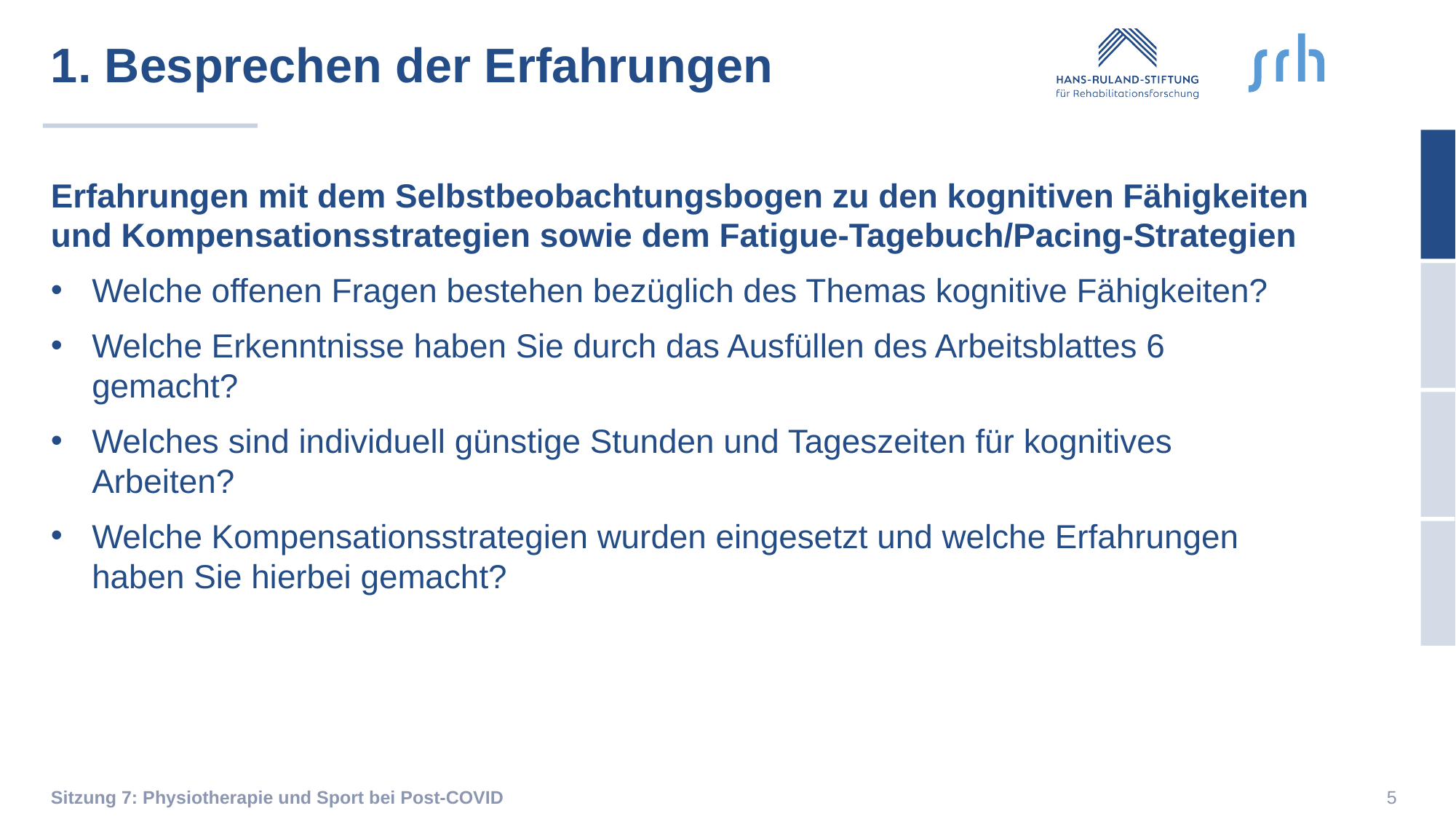

# 1. Besprechen der Erfahrungen
Erfahrungen mit dem Selbstbeobachtungsbogen zu den kognitiven Fähigkeiten und Kompensationsstrategien sowie dem Fatigue-Tagebuch/Pacing-Strategien
Welche offenen Fragen bestehen bezüglich des Themas kognitive Fähigkeiten?
Welche Erkenntnisse haben Sie durch das Ausfüllen des Arbeitsblattes 6 gemacht?
Welches sind individuell günstige Stunden und Tageszeiten für kognitives Arbeiten?
Welche Kompensationsstrategien wurden eingesetzt und welche Erfahrungen haben Sie hierbei gemacht?

Sitzung 7: Physiotherapie und Sport bei Post-COVID
5